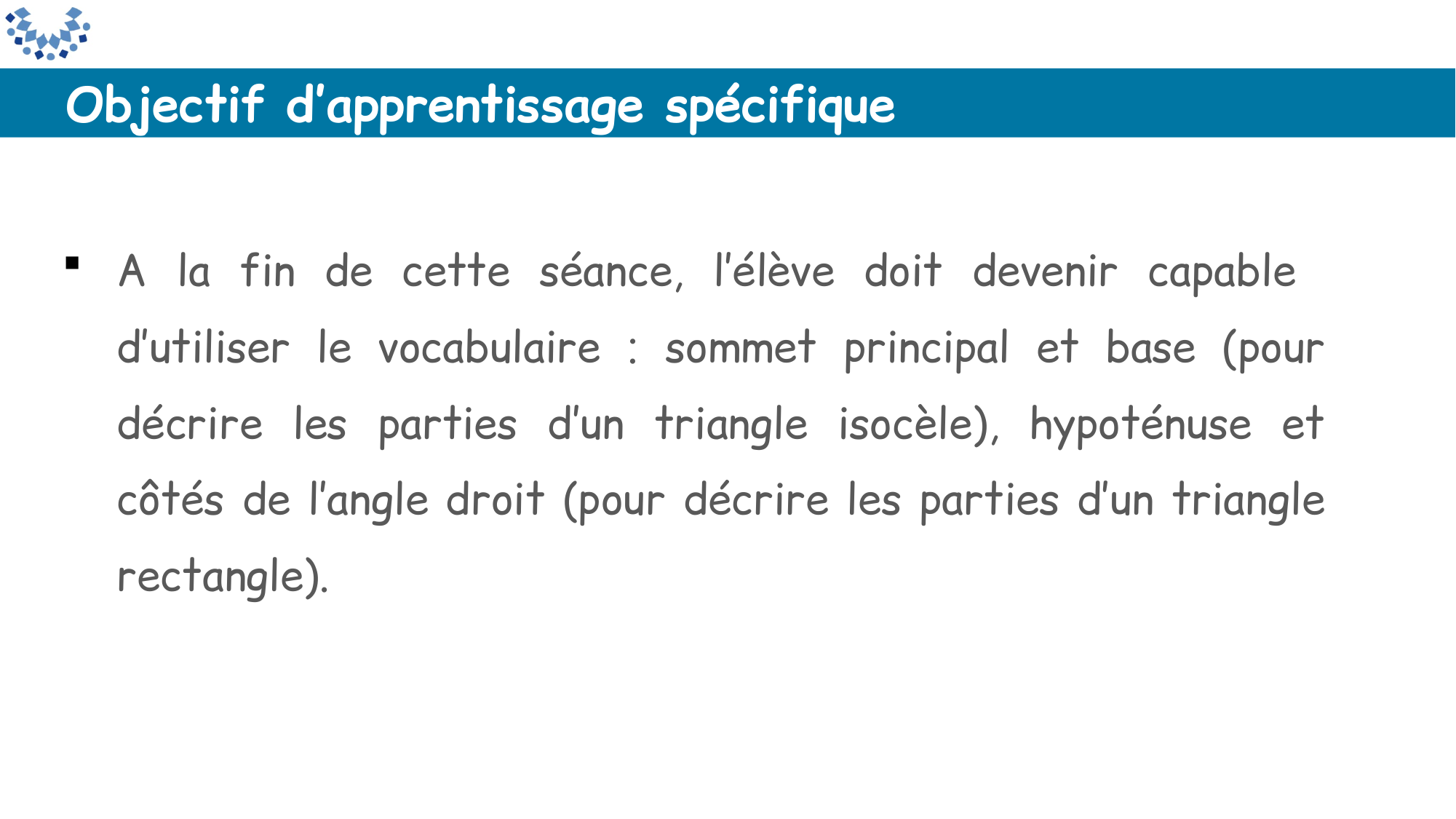

Objectif d’apprentissage spécifique
A la fin de cette séance, l’élève doit devenir capable  d’utiliser le vocabulaire : sommet principal et base (pour décrire les parties d’un triangle isocèle), hypoténuse et côtés de l’angle droit (pour décrire les parties d’un triangle rectangle).